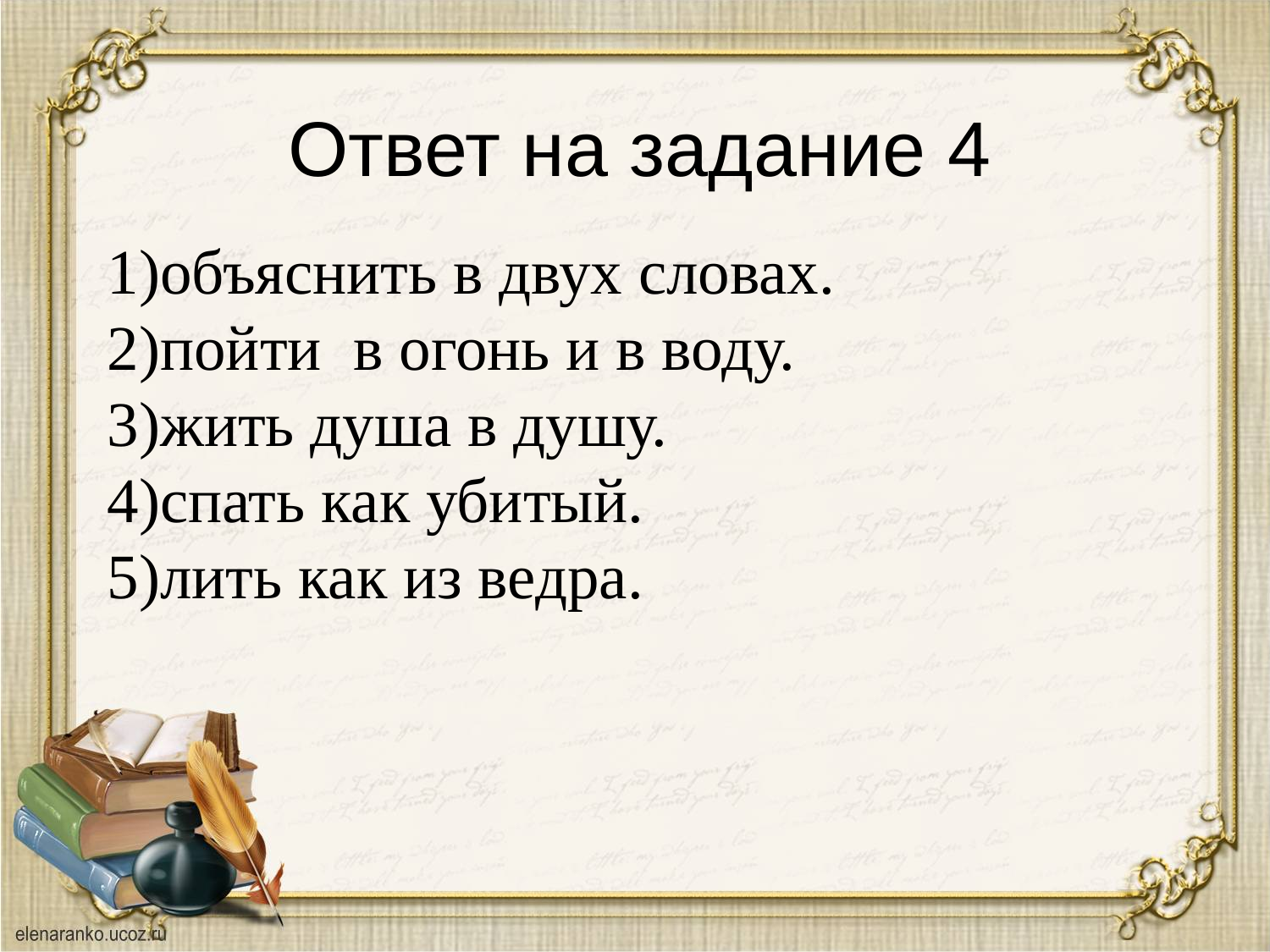

# Ответ на задание 4
1)объяснить в двух словах.
2)пойти  в огонь и в воду.
3)жить душа в душу.
4)спать как убитый.
5)лить как из ведра.